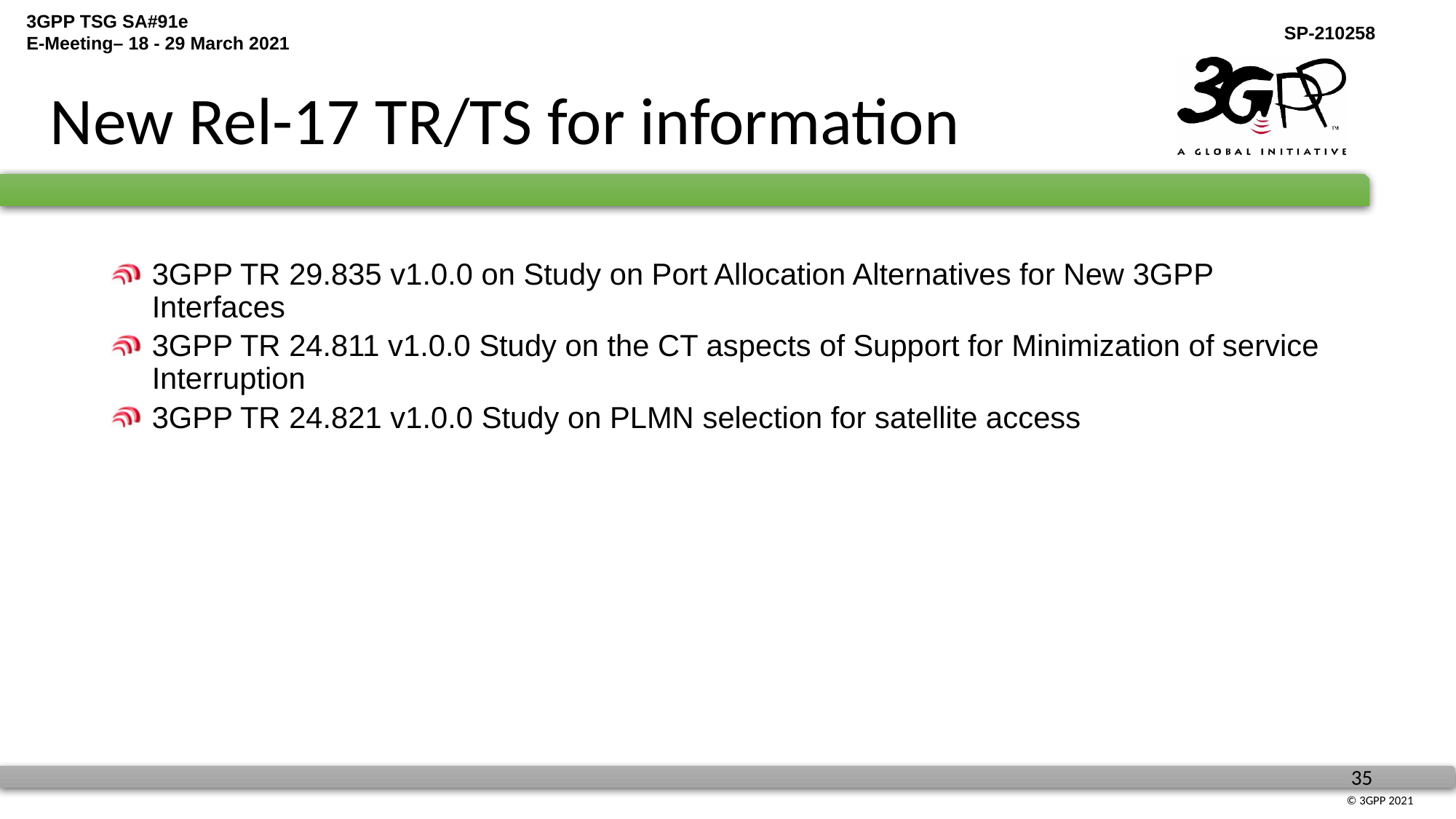

# New Rel-17 TR/TS for information
3GPP TR 29.835 v1.0.0 on Study on Port Allocation Alternatives for New 3GPP Interfaces
3GPP TR 24.811 v1.0.0 Study on the CT aspects of Support for Minimization of service Interruption
3GPP TR 24.821 v1.0.0 Study on PLMN selection for satellite access